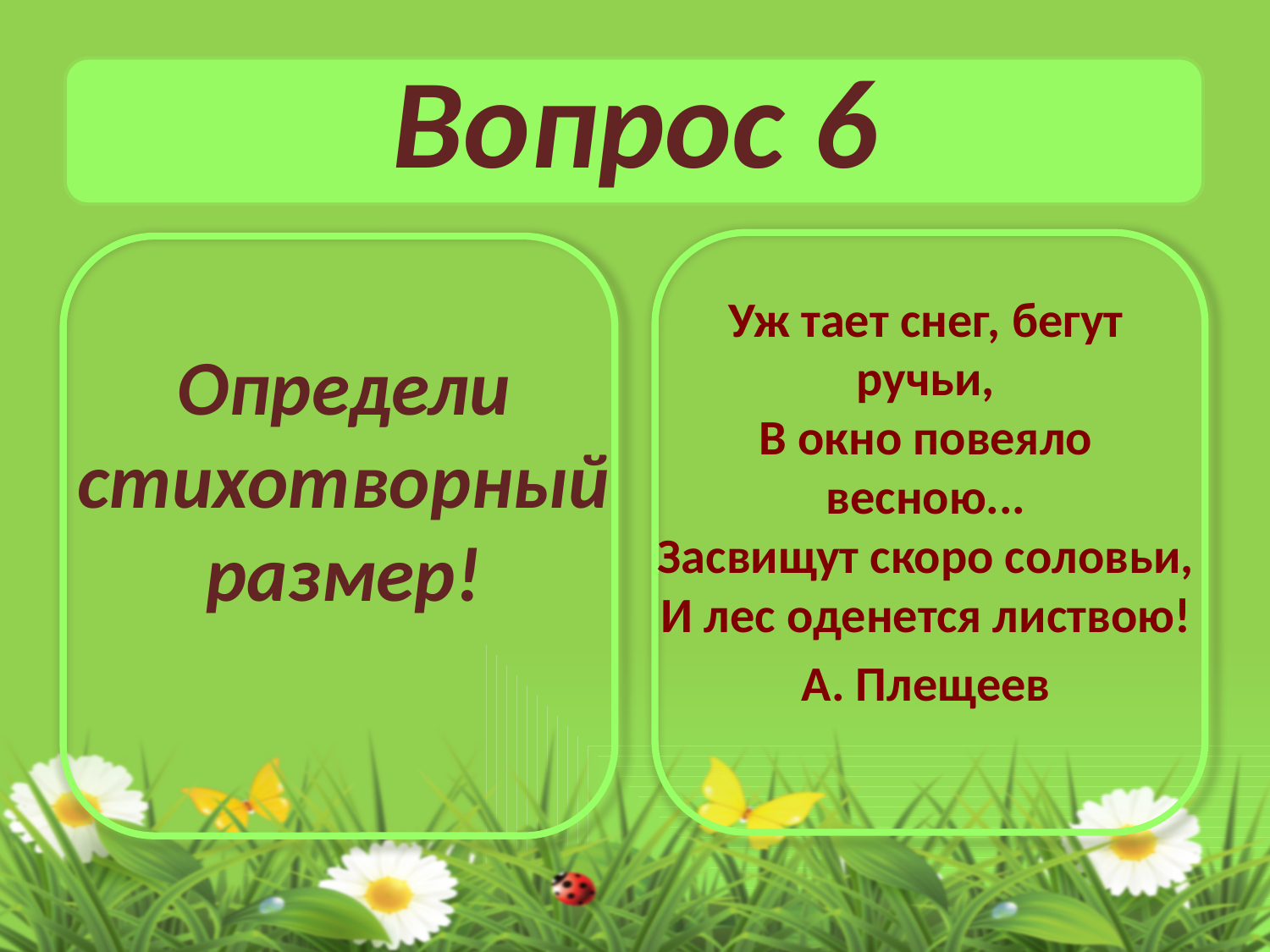

# Вопрос 6

Определи стихотворный размер!
Уж тает снег, бегут ручьи,
В окно повеяло весною...
Засвищут скоро соловьи,
И лес оденется листвою!
А. Плещеев